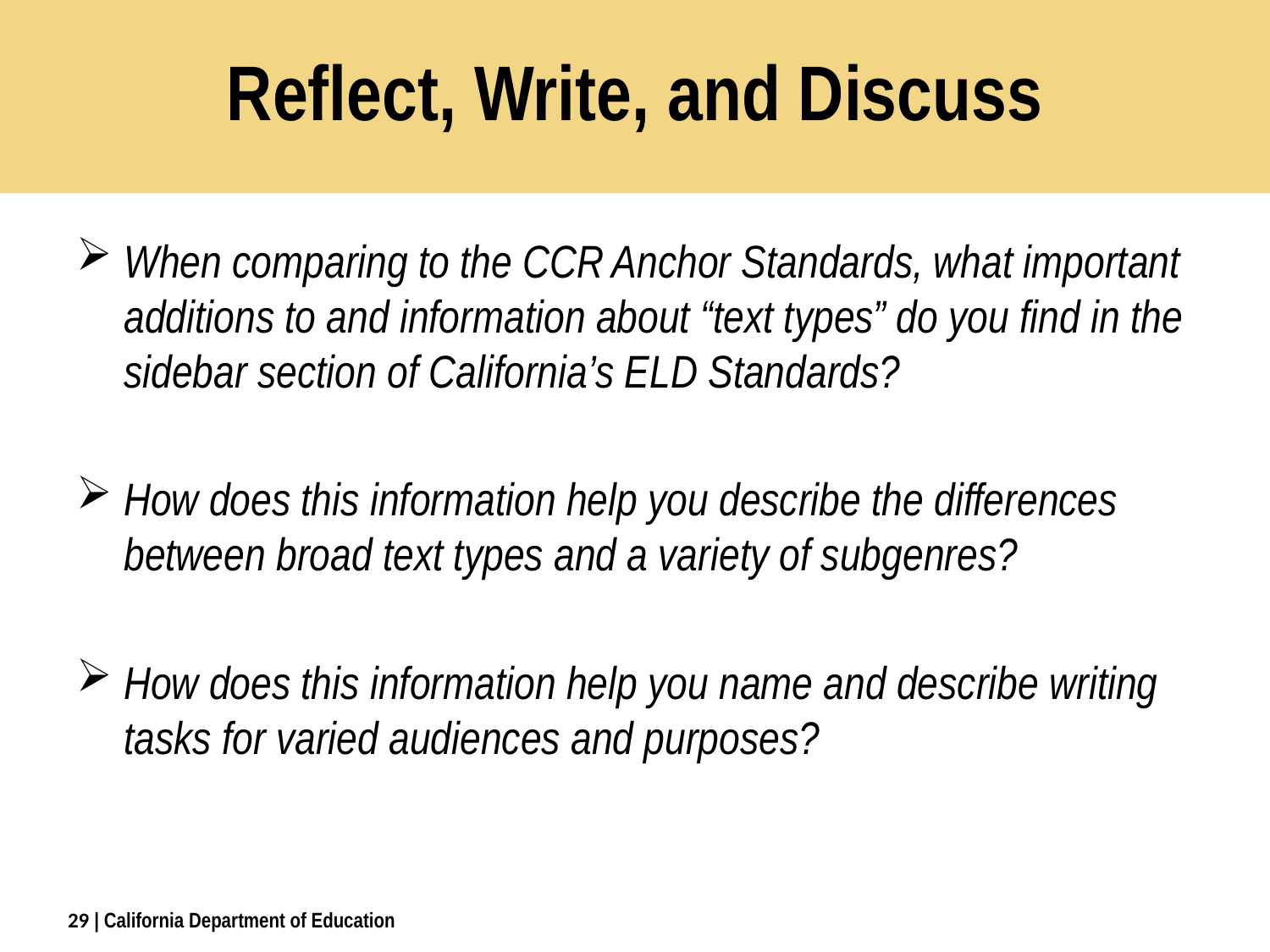

# Reflect, Write, and Discuss
When comparing to the CCR Anchor Standards, what important additions to and information about “text types” do you find in the sidebar section of California’s ELD Standards?

How does this information help you describe the differences between broad text types and a variety of subgenres?

How does this information help you name and describe writing tasks for varied audiences and purposes?
29
| California Department of Education